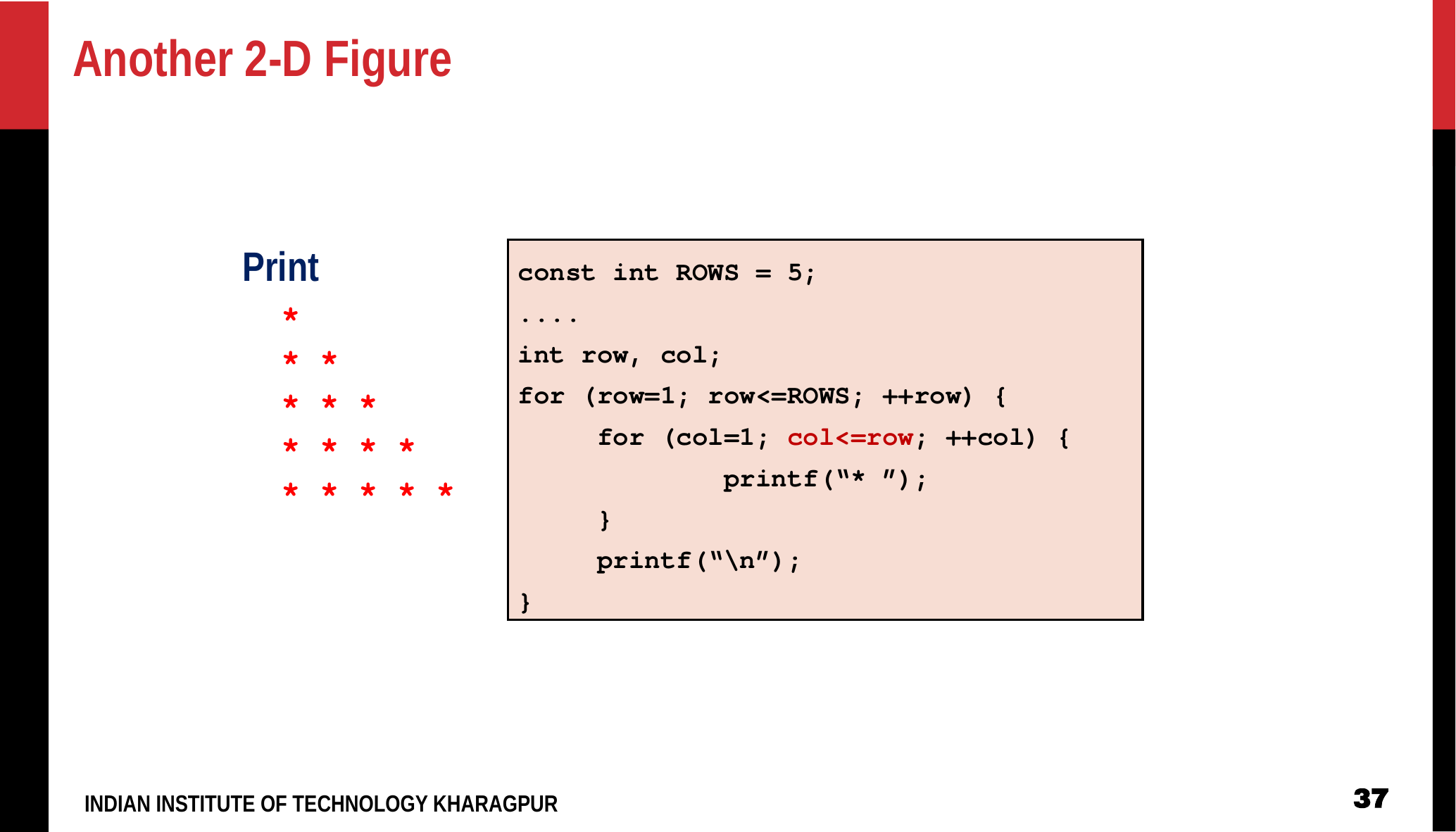

# Another 2-D Figure
const int ROWS = 5;
....
int row, col;
for (row=1; row<=ROWS; ++row) {
     for (col=1; col<=row; ++col) {
             printf(“* ”);
     }
     printf(“\n”);
}
Print
  *
  * *
  * * *
  * * * *
  * * * * *

37
INDIAN INSTITUTE OF TECHNOLOGY KHARAGPUR